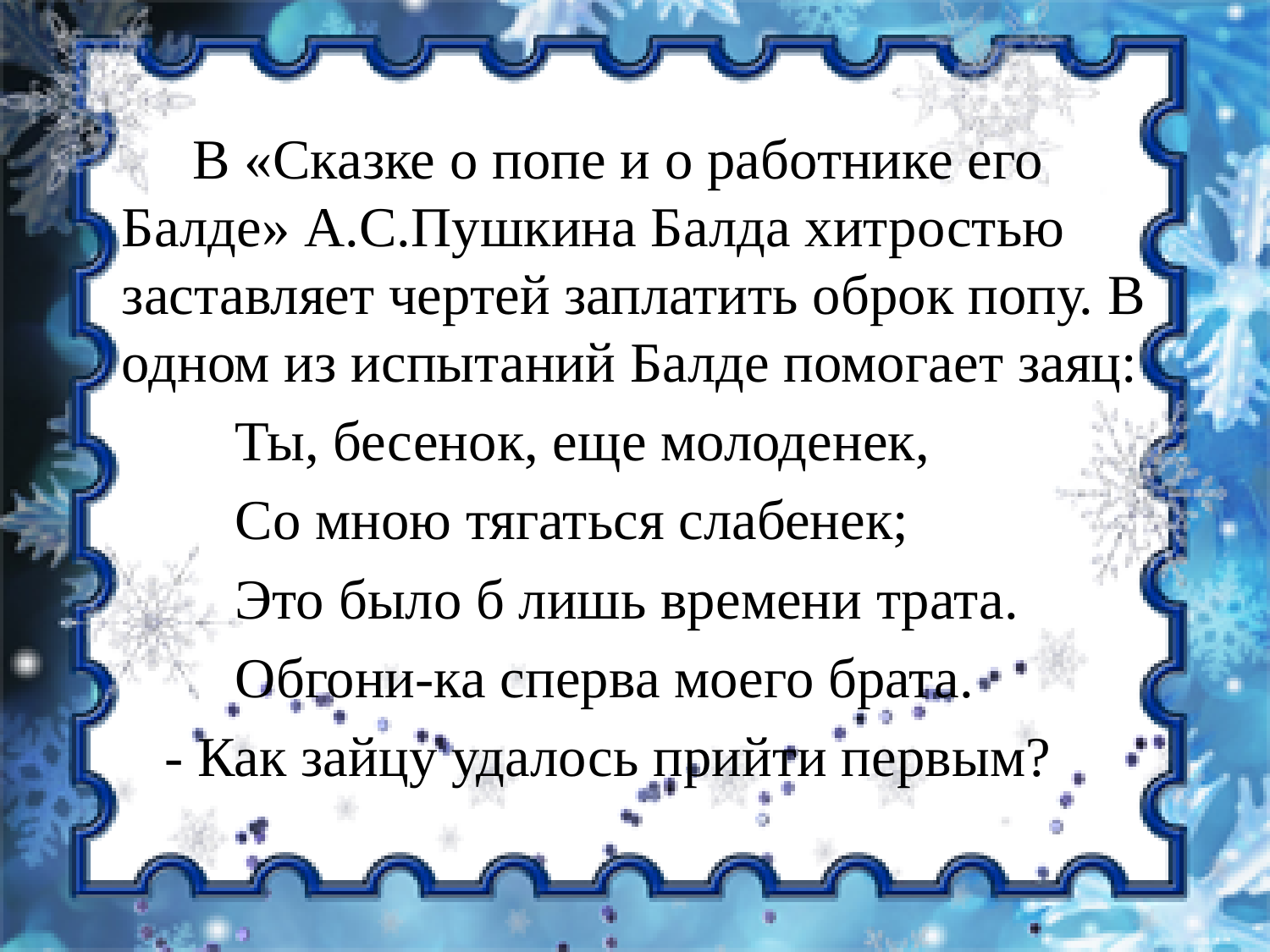

В «Сказке о попе и о работнике его Балде» А.С.Пушкина Балда хитростью заставляет чертей заплатить оброк попу. В одном из испытаний Балде помогает заяц:
        Ты, бесенок, еще молоденек,
        Со мною тягаться слабенек;
        Это было б лишь времени трата.
        Обгони-ка сперва моего брата.
   - Как зайцу удалось прийти первым?